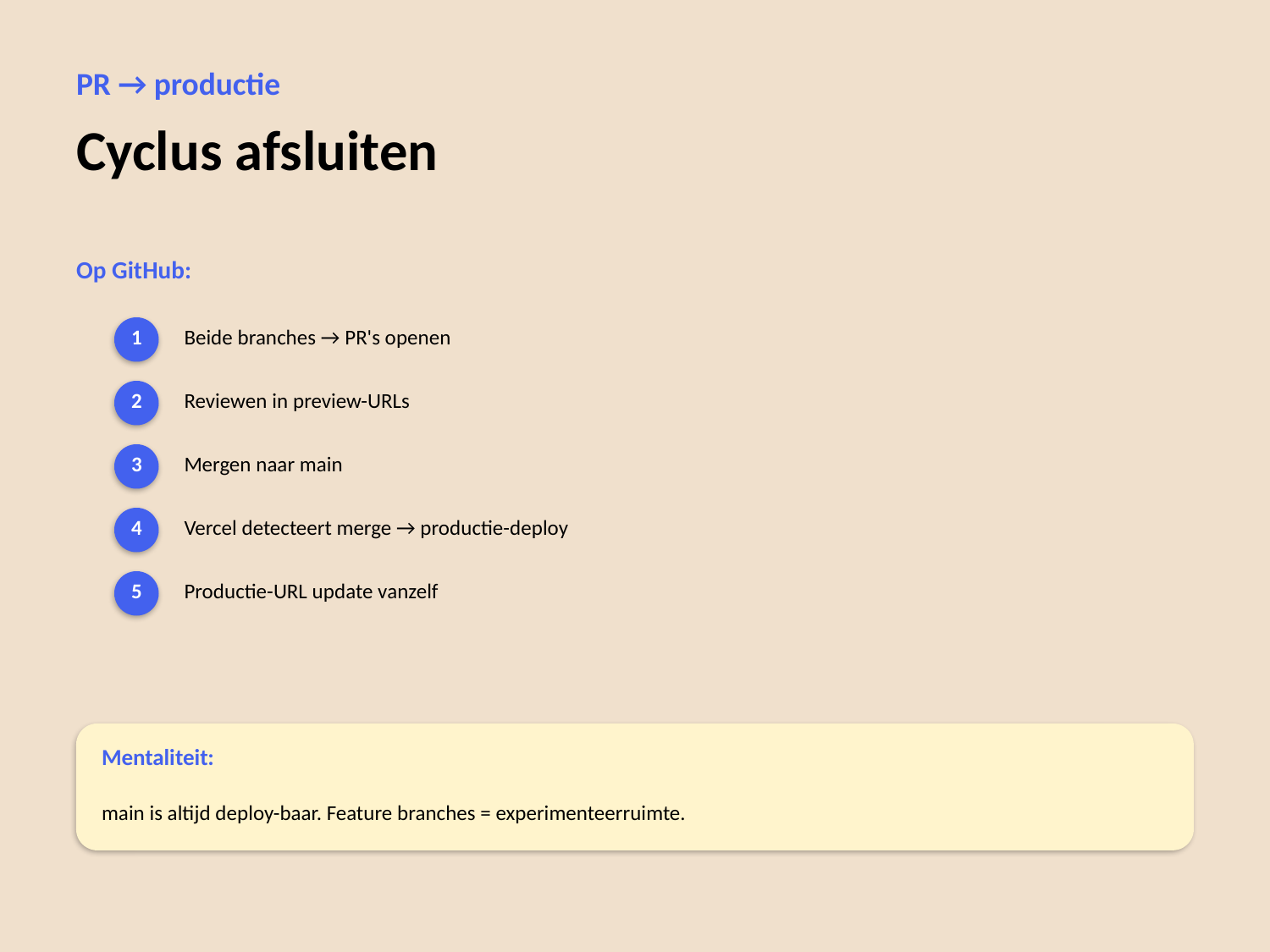

PR → productie
Cyclus afsluiten
Op GitHub:

1
Beide branches → PR's openen

2
Reviewen in preview-URLs

3
Mergen naar main

4
Vercel detecteert merge → productie-deploy

5
Productie-URL update vanzelf

Mentaliteit:
main is altijd deploy-baar. Feature branches = experimenteerruimte.